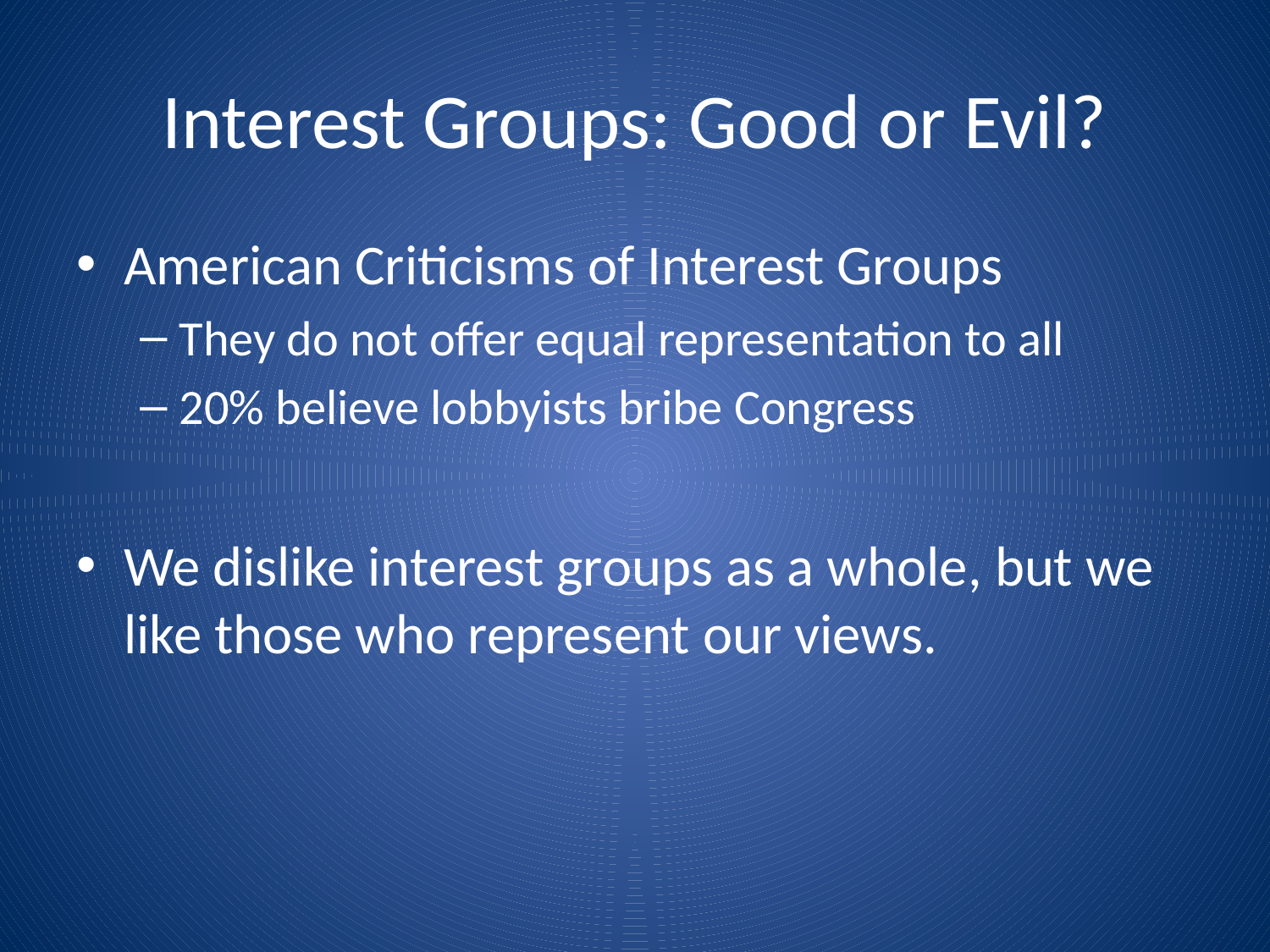

# Interest Groups: Good or Evil?
American Criticisms of Interest Groups
They do not offer equal representation to all
20% believe lobbyists bribe Congress

We dislike interest groups as a whole, but we like those who represent our views.